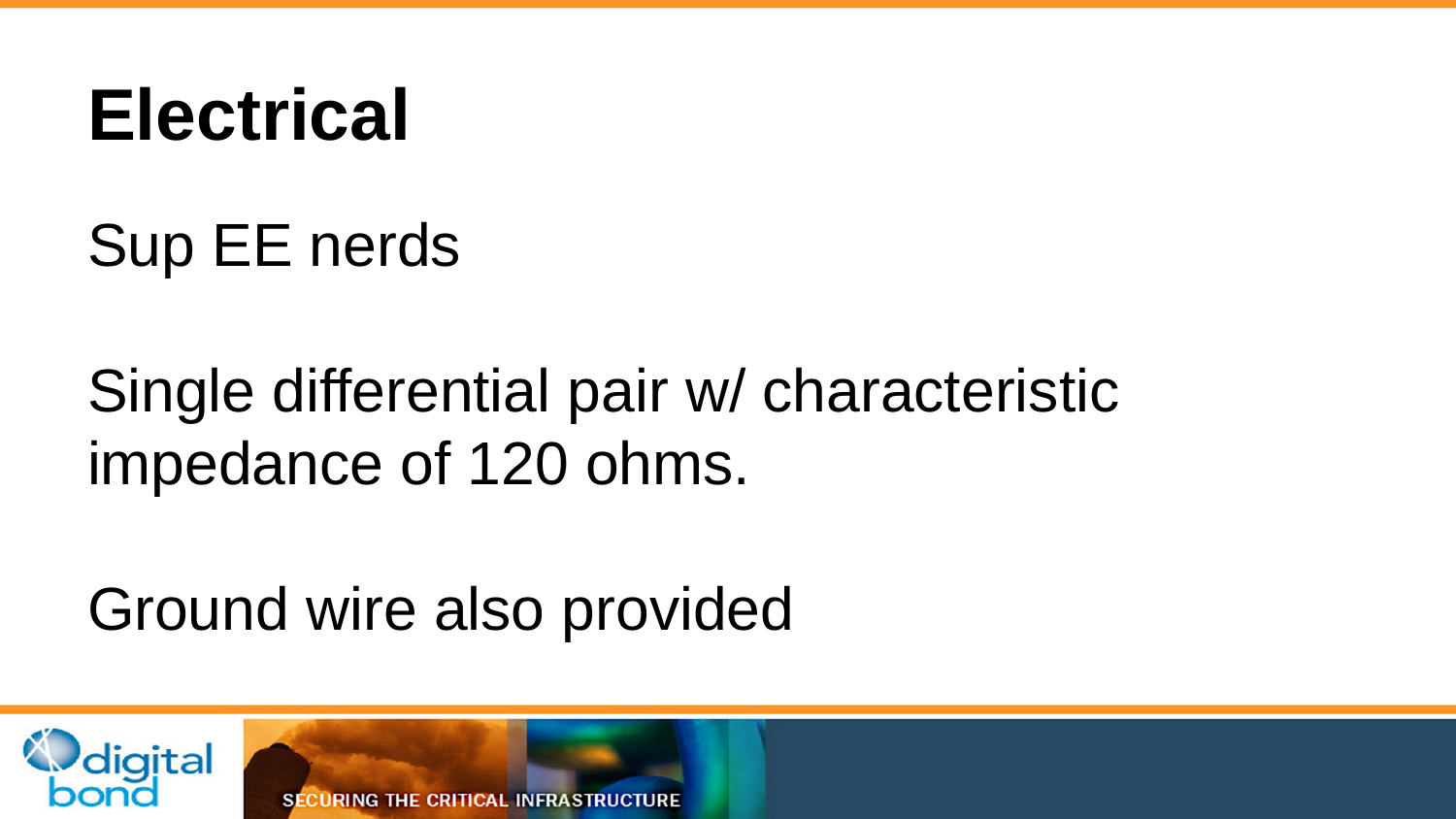

# Electrical
Sup EE nerds

Single differential pair w/ characteristic impedance of 120 ohms.

Ground wire also provided